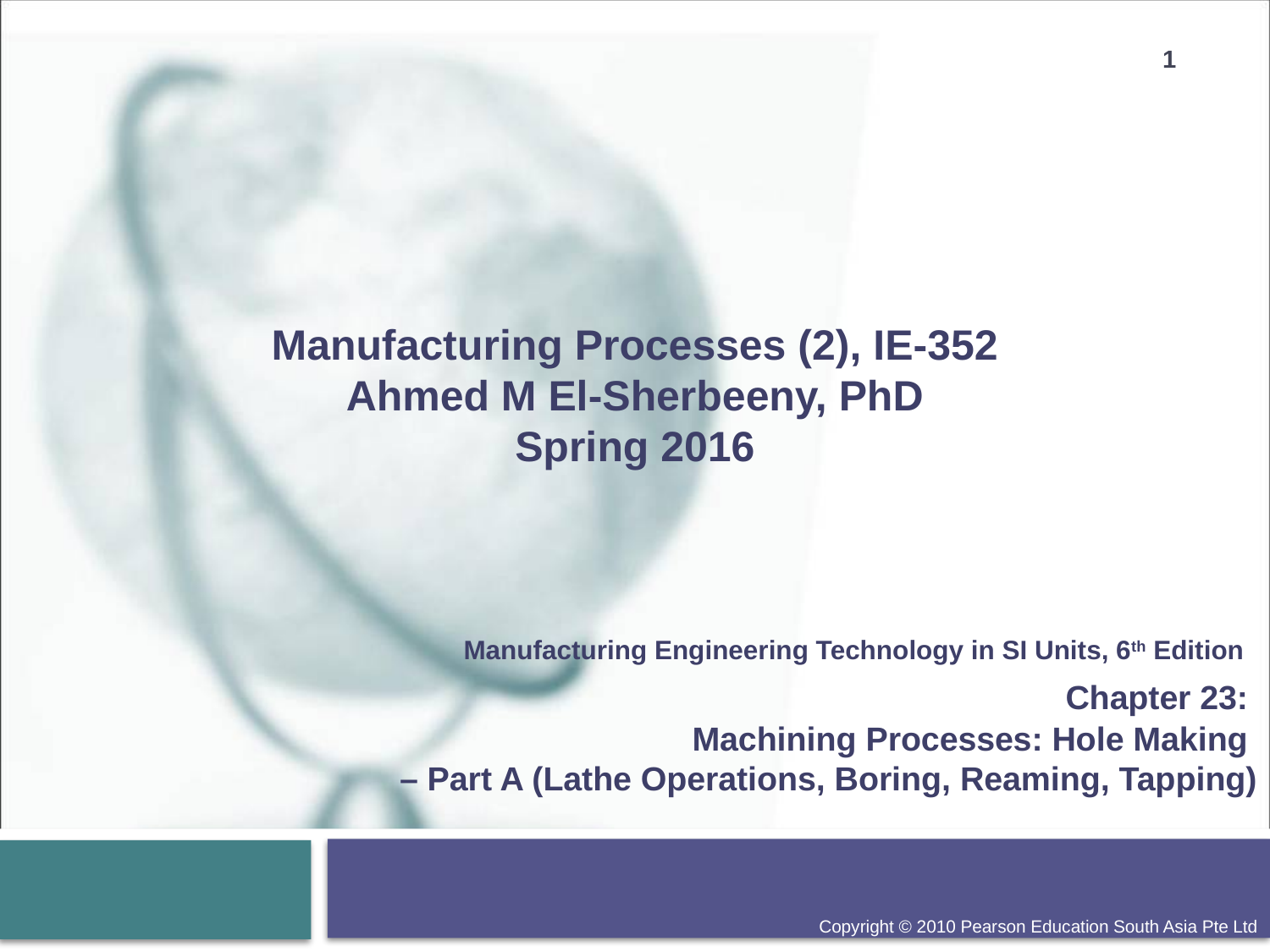

1
Manufacturing Processes (2), IE-352
Ahmed M El-Sherbeeny, PhD
Spring 2016
# Manufacturing Engineering Technology in SI Units, 6th Edition Chapter 23: Machining Processes: Hole Making – Part A (Lathe Operations, Boring, Reaming, Tapping)
   Copyright © 2010 Pearson Education South Asia Pte Ltd